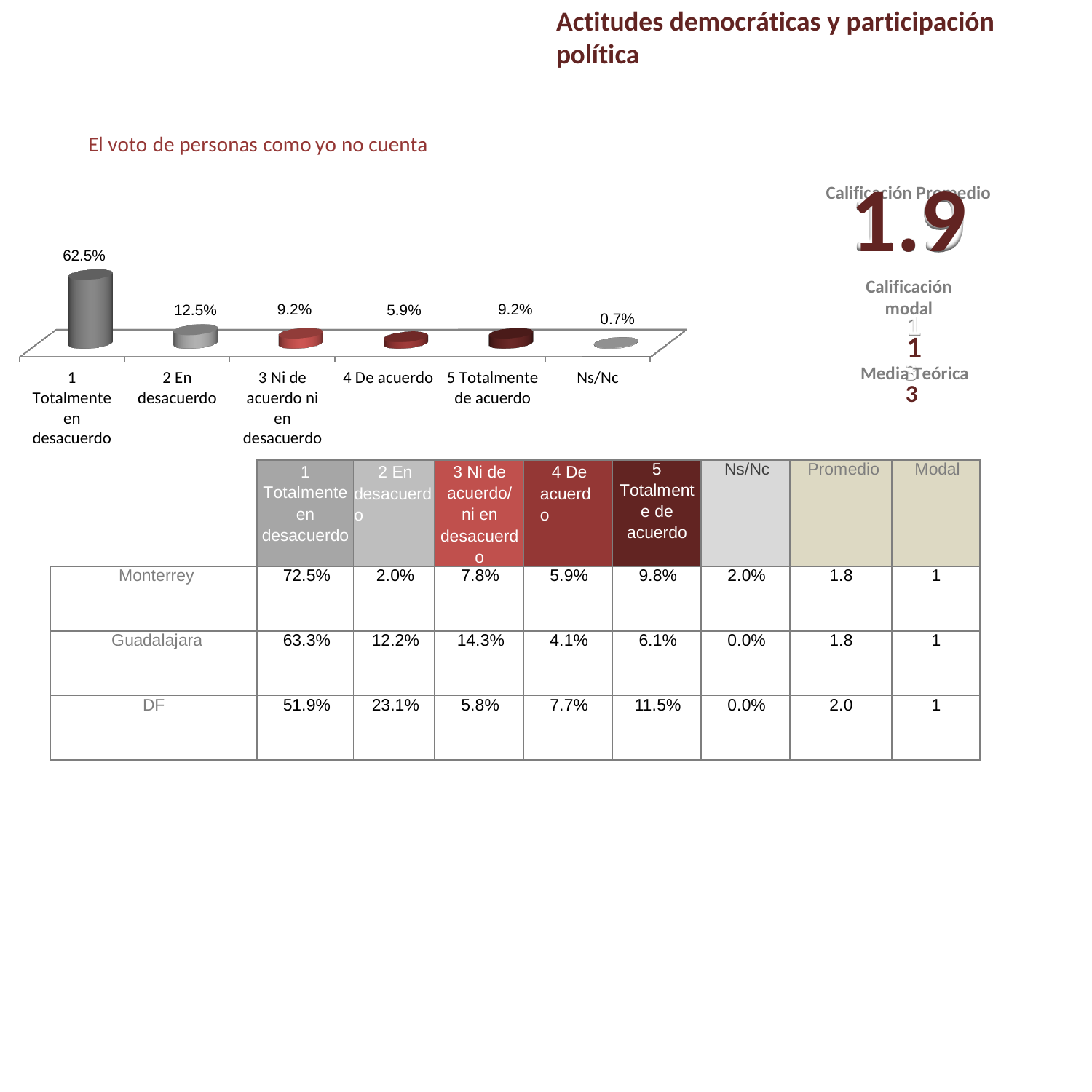

Actitudes democráticas y participación política

El voto de personas como yo no cuenta

Calificación Promedio

1.9
Calificación modal

1
Media Teórica
3

62.5%

9.2%
9.2%
5.9%
12.5%
0.7%

1 Totalmente en desacuerdo
3 Ni de acuerdo ni en desacuerdo
2 En
desacuerdo
4 De acuerdo
5 Totalmente
de acuerdo
Ns/Nc
|  | 1 Totalmente en desacuerdo | 2 En desacuerdo | 3 Ni de acuerdo/ ni en desacuerdo | 4 De acuerdo | 5 Totalmente de acuerdo | Ns/Nc | Promedio | Modal |
| --- | --- | --- | --- | --- | --- | --- | --- | --- |
| Monterrey | 72.5% | 2.0% | 7.8% | 5.9% | 9.8% | 2.0% | 1.8 | 1 |
| Guadalajara | 63.3% | 12.2% | 14.3% | 4.1% | 6.1% | 0.0% | 1.8 | 1 |
| DF | 51.9% | 23.1% | 5.8% | 7.7% | 11.5% | 0.0% | 2.0 | 1 |